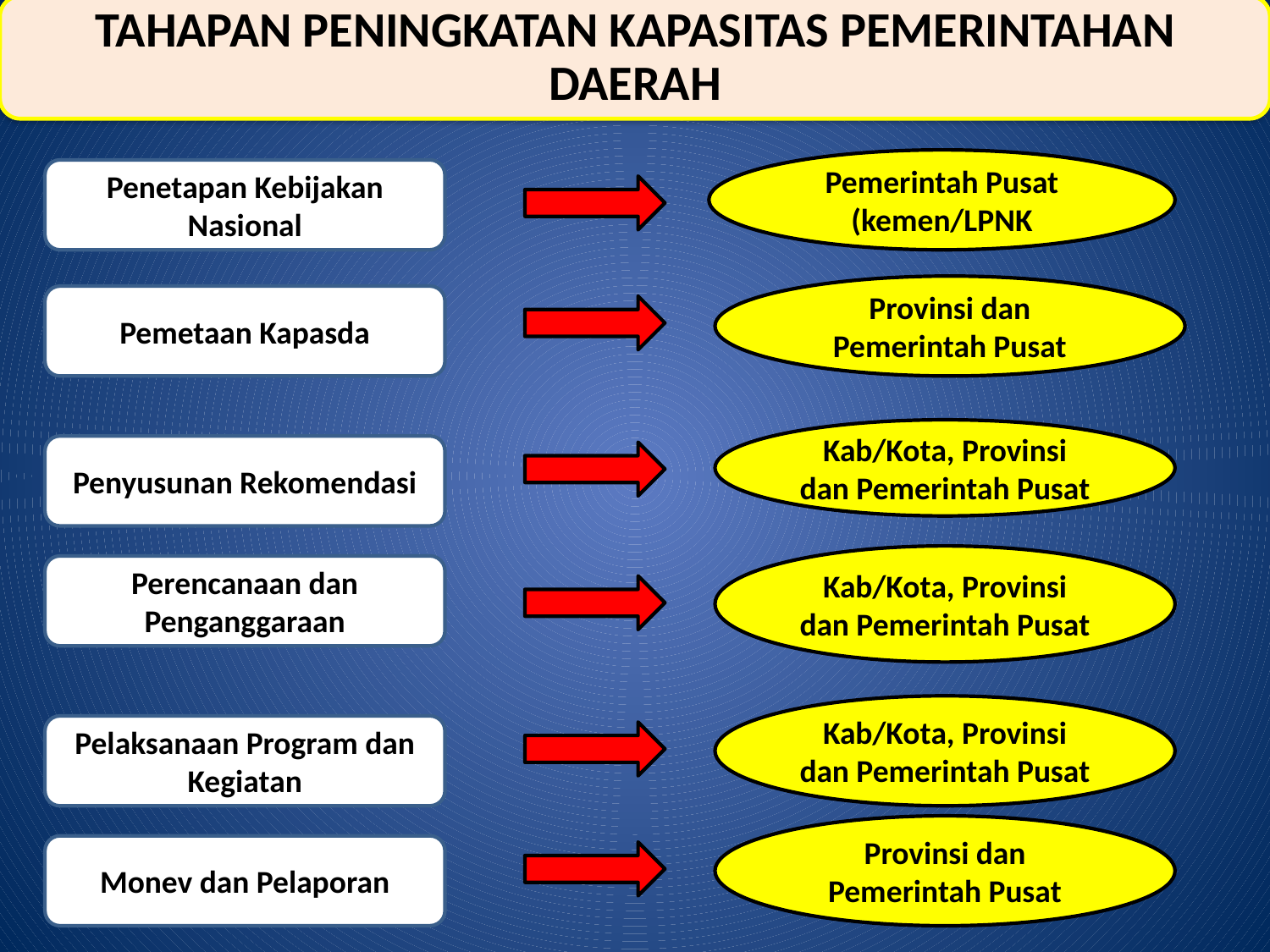

TAHAPAN PENINGKATAN KAPASITAS PEMERINTAHAN DAERAH
Pemerintah Pusat (kemen/LPNK
Penetapan Kebijakan Nasional

Provinsi dan Pemerintah Pusat
Pemetaan Kapasda

Kab/Kota, Provinsi dan Pemerintah Pusat
Penyusunan Rekomendasi

Kab/Kota, Provinsi dan Pemerintah Pusat
Perencanaan dan Penganggaraan

Kab/Kota, Provinsi dan Pemerintah Pusat
Pelaksanaan Program dan Kegiatan

Provinsi dan Pemerintah Pusat
Monev dan Pelaporan